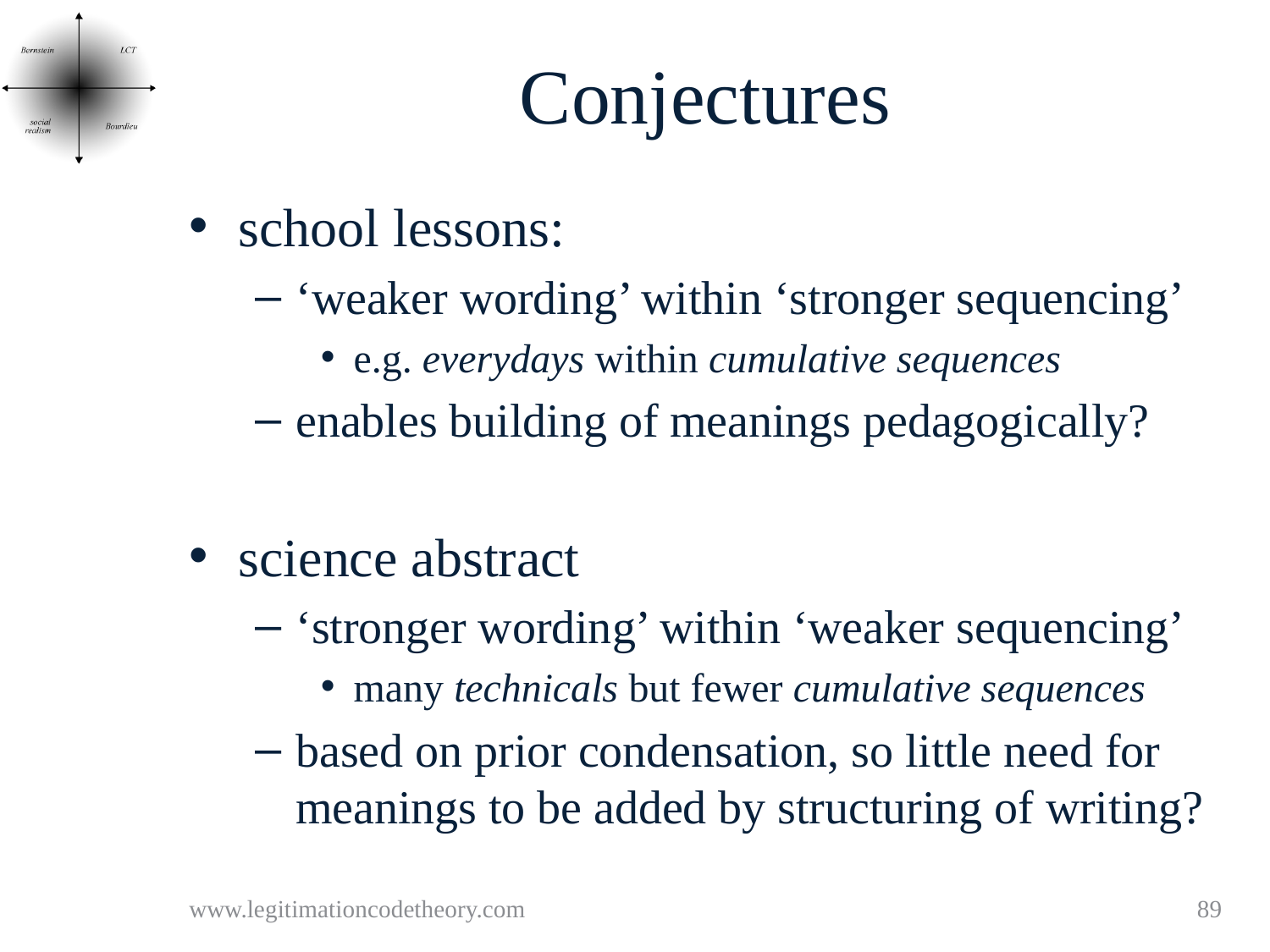

# Conjectures

school lessons:
‘weaker wording’ within ‘stronger sequencing’
e.g. everydays within cumulative sequences
enables building of meanings pedagogically?

science abstract
‘stronger wording’ within ‘weaker sequencing’
many technicals but fewer cumulative sequences
based on prior condensation, so little need for meanings to be added by structuring of writing?
www.legitimationcodetheory.com
89